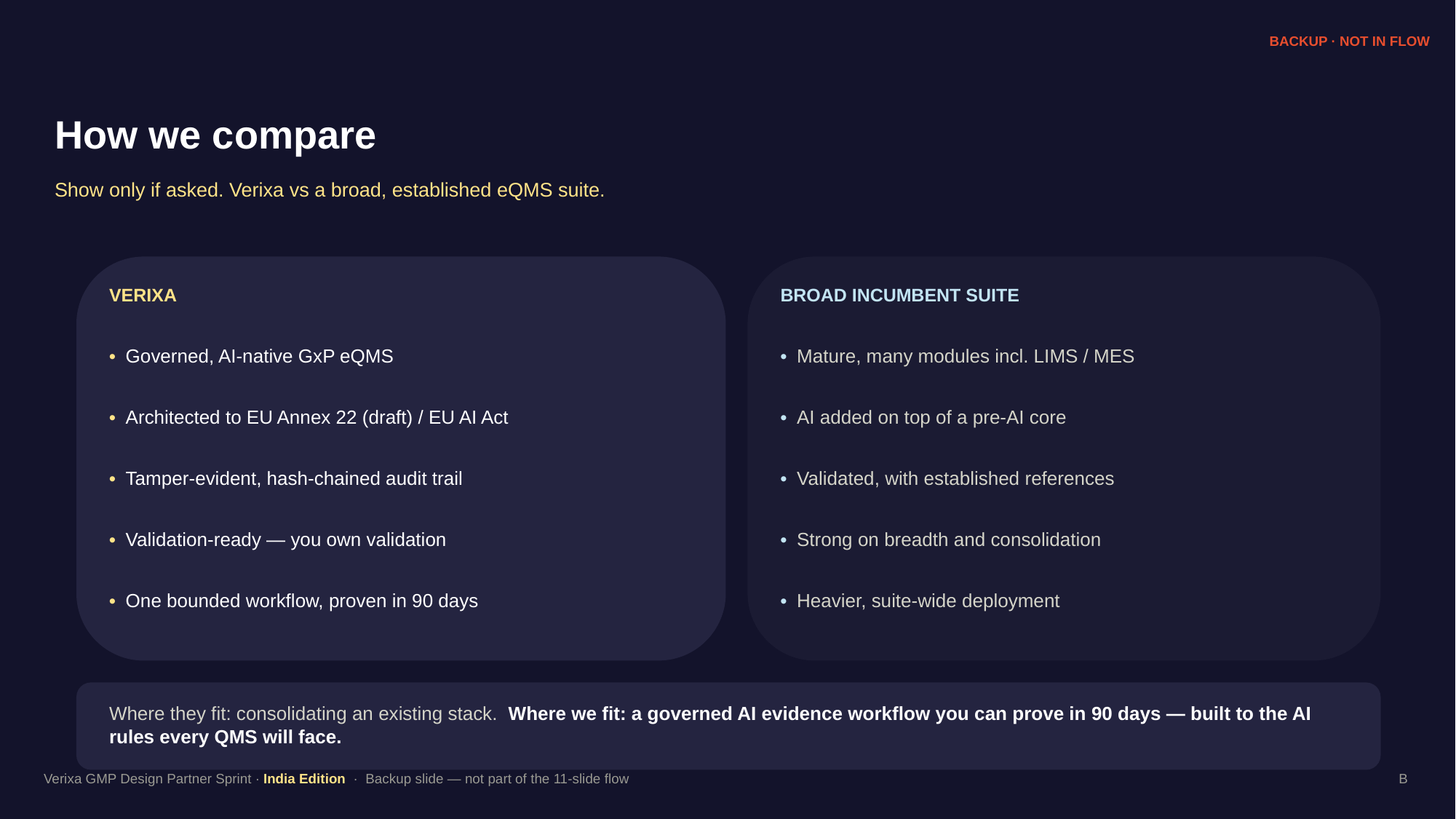

BACKUP · NOT IN FLOW
How we compare
Show only if asked. Verixa vs a broad, established eQMS suite.

VERIXA
BROAD INCUMBENT SUITE
•  Governed, AI-native GxP eQMS
•  Mature, many modules incl. LIMS / MES
•  Architected to EU Annex 22 (draft) / EU AI Act
•  AI added on top of a pre-AI core
•  Tamper-evident, hash-chained audit trail
•  Validated, with established references
•  Validation-ready — you own validation
•  Strong on breadth and consolidation
•  One bounded workflow, proven in 90 days
•  Heavier, suite-wide deployment

Where they fit: consolidating an existing stack.  Where we fit: a governed AI evidence workflow you can prove in 90 days — built to the AI rules every QMS will face.
Verixa GMP Design Partner Sprint · India Edition  ·  Backup slide — not part of the 11-slide flow
B